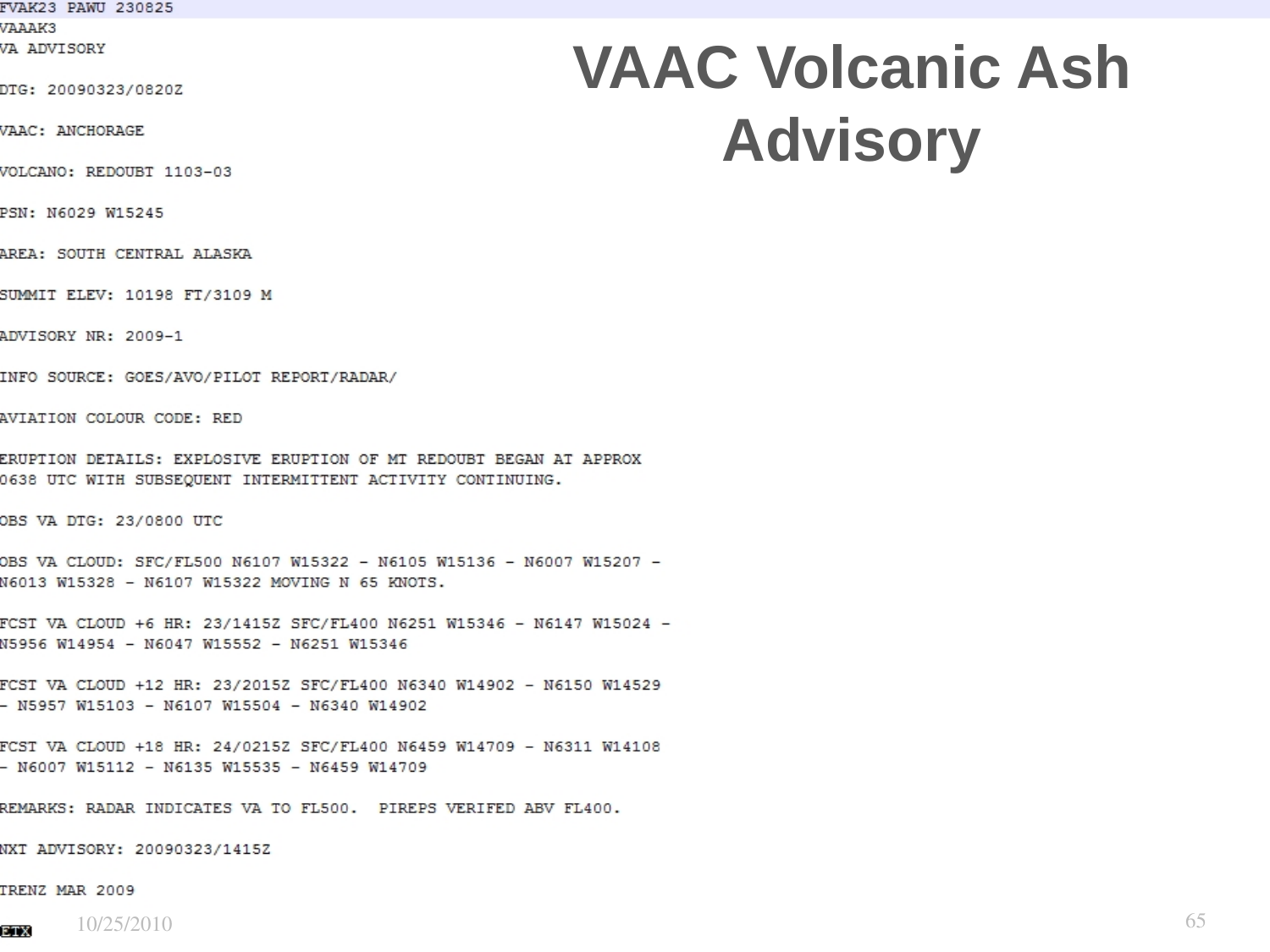

# VAAC Volcanic Ash Advisory
10/25/2010
65